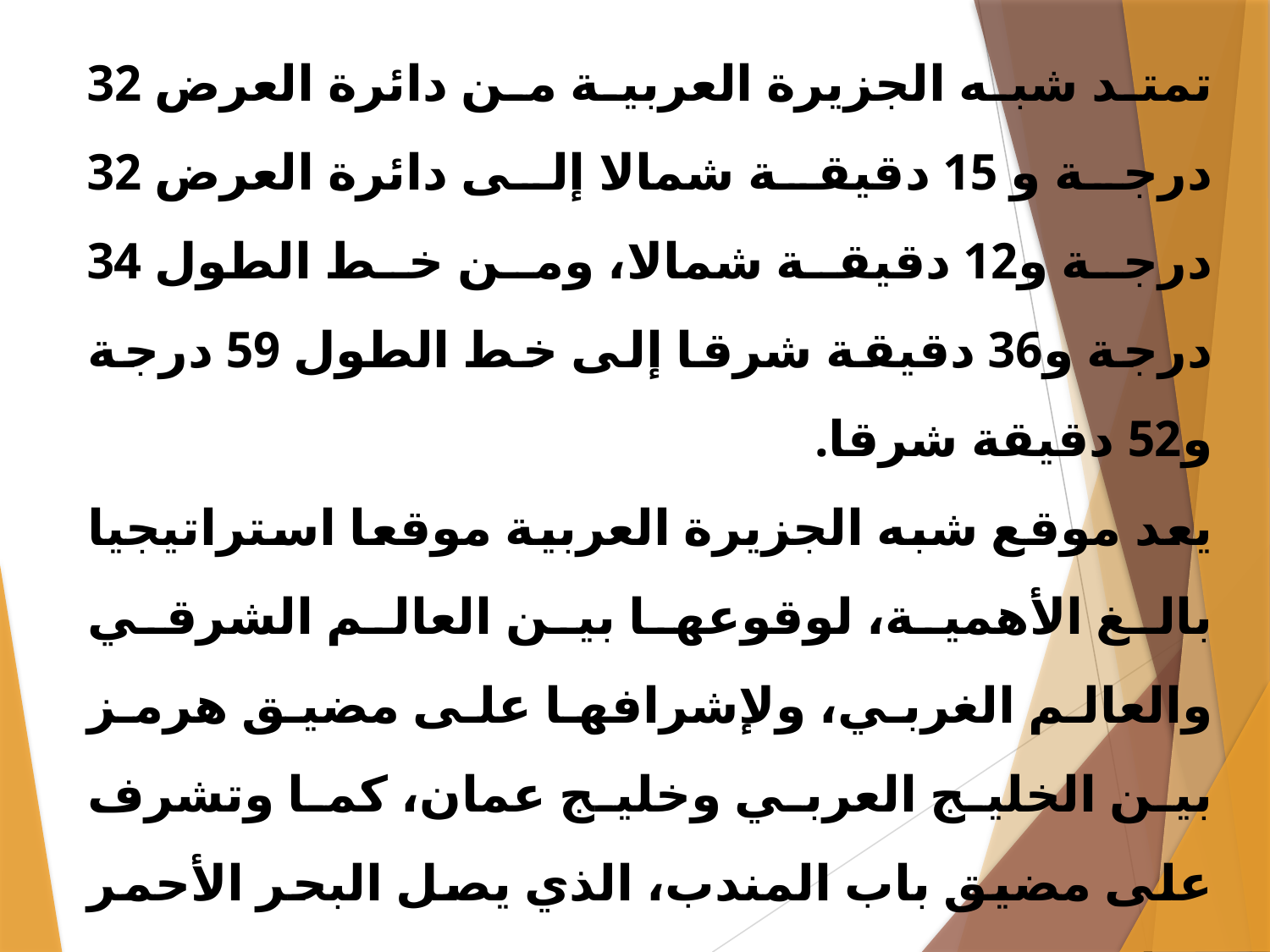

تمتد شبه الجزيرة العربية من دائرة العرض 32 درجة و 15 دقيقة شمالا إلى دائرة العرض 32 درجة و12 دقيقة شمالا، ومن خط الطول 34 درجة و36 دقيقة شرقا إلى خط الطول 59 درجة و52 دقيقة شرقا.
يعد موقع شبه الجزيرة العربية موقعا استراتيجيا بالغ الأهمية، لوقوعها بين العالم الشرقي والعالم الغربي، ولإشرافها على مضيق هرمز بين الخليج العربي وخليج عمان، كما وتشرف على مضيق باب المندب، الذي يصل البحر الأحمر بخليج عدن.